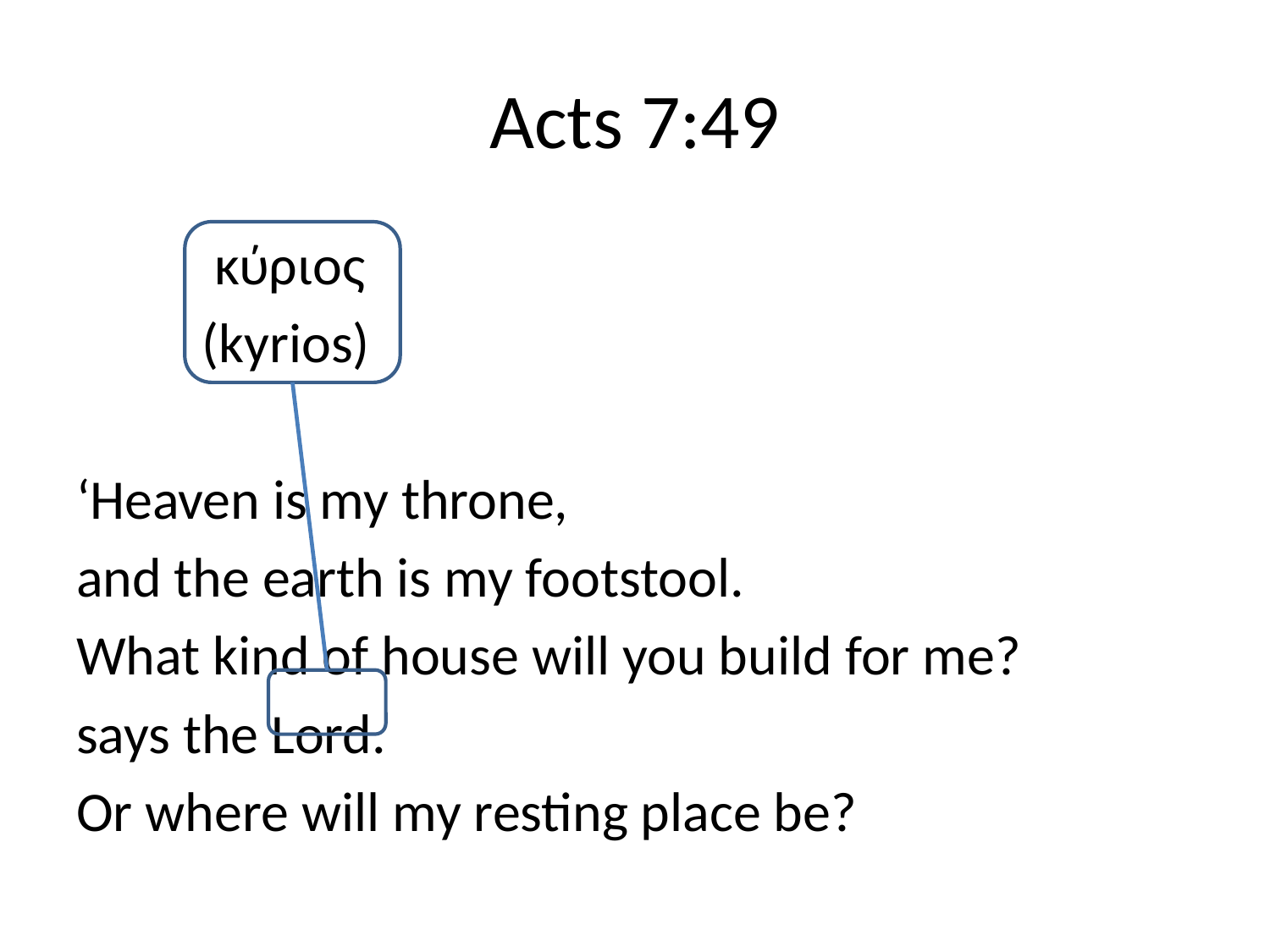

# Acts 7:49

	 κύριος
	(kyrios)

‘Heaven is my throne,
and the earth is my footstool.
What kind of house will you build for me?
says the Lord.
Or where will my resting place be?